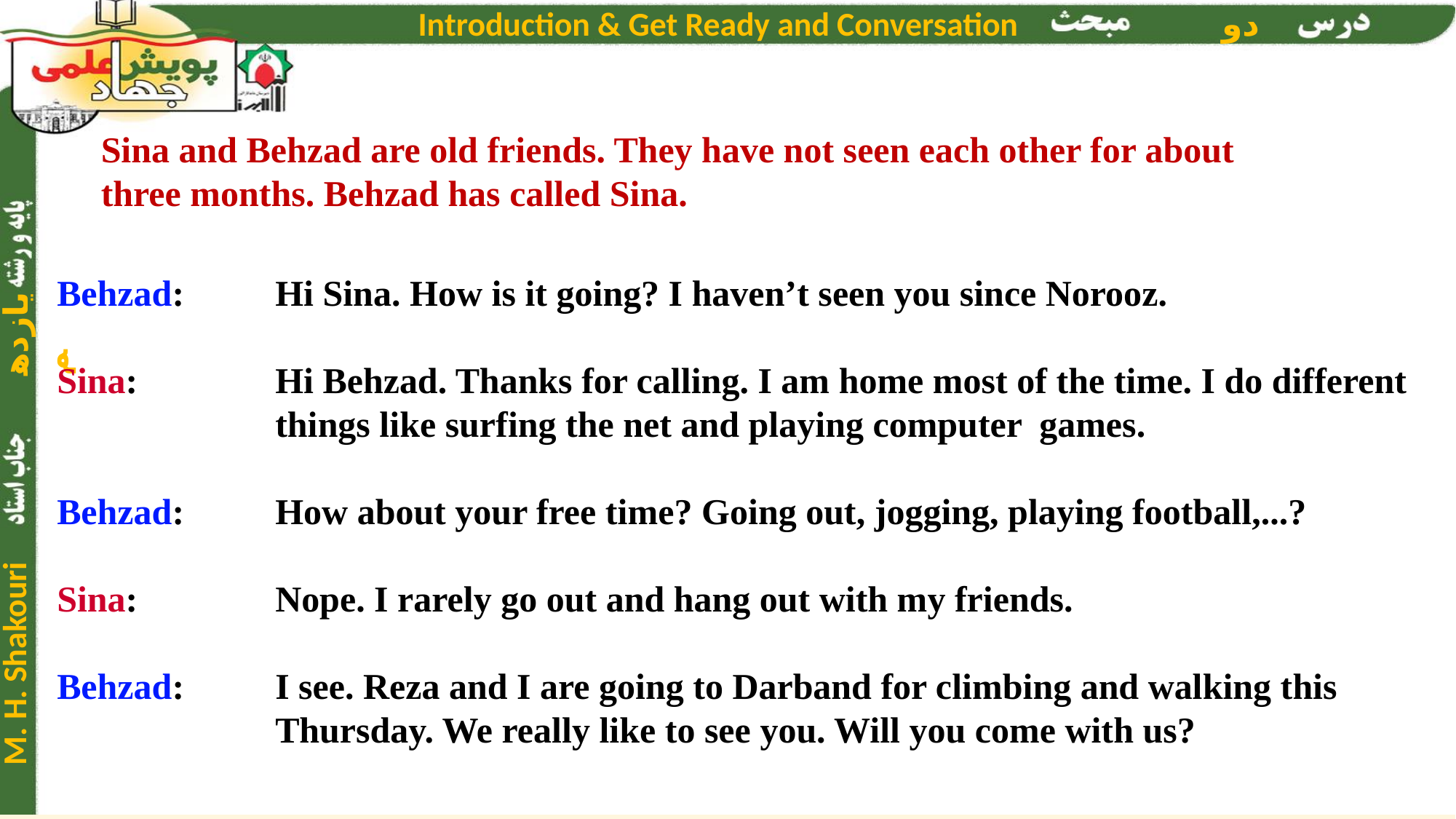

Sina and Behzad are old friends. They have not seen each other for about three months. Behzad has called Sina.
Behzad: 	Hi Sina. How is it going? I haven’t seen you since Norooz.

Sina: 		Hi Behzad. Thanks for calling. I am home most of the time. I do different 		things like surfing the net and playing computer 	games.

Behzad: 	How about your free time? Going out, jogging, playing football,...?

Sina: 		Nope. I rarely go out and hang out with my friends.

Behzad: 	I see. Reza and I are going to Darband for climbing and walking this 			Thursday. We really like to see you. Will you come with us?